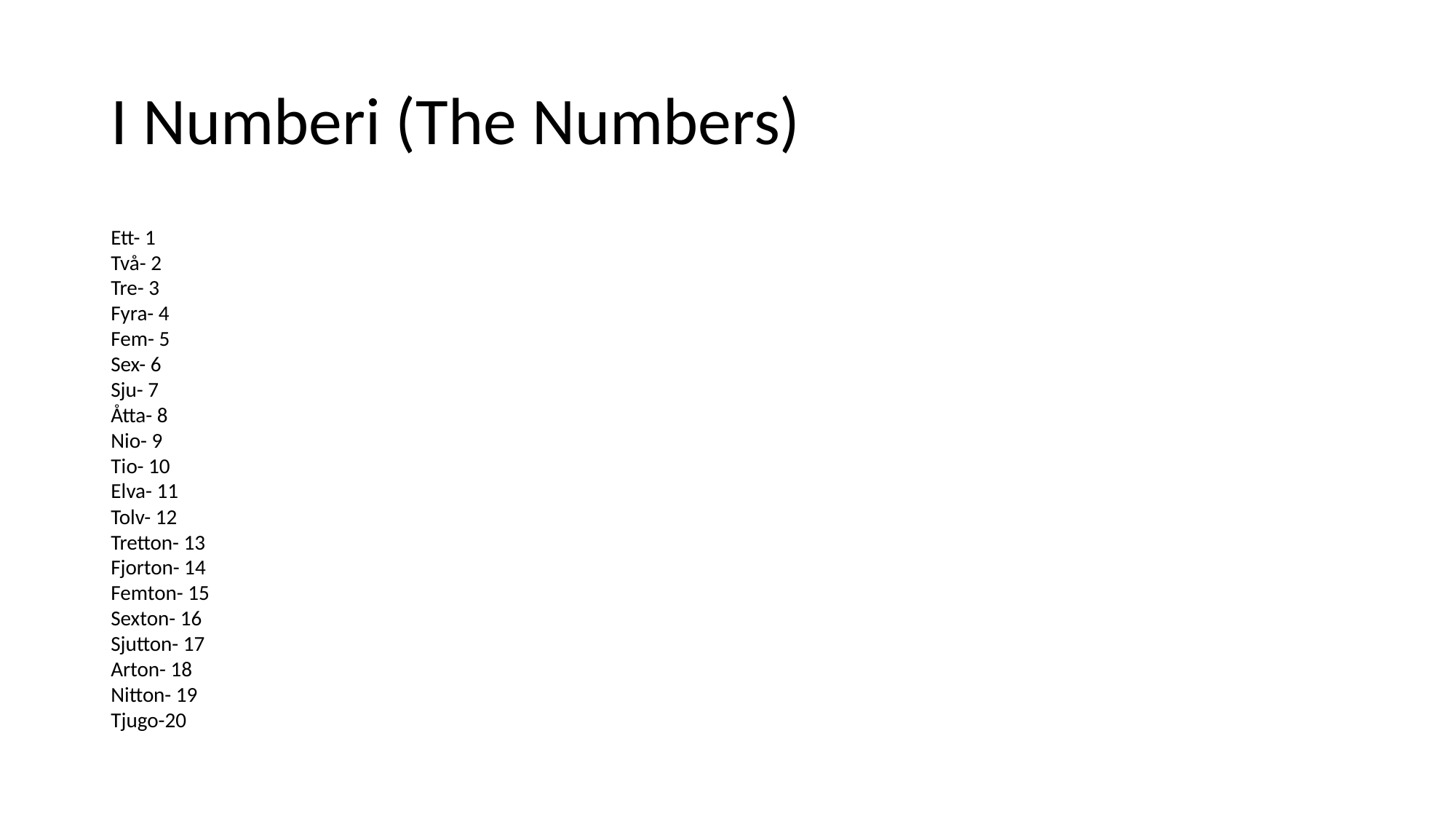

# I Numberi (The Numbers)
Ett- 1
Två- 2
Tre- 3
Fyra- 4
Fem- 5
Sex- 6
Sju- 7
Åtta- 8
Nio- 9
Tio- 10
Elva- 11
Tolv- 12
Tretton- 13
Fjorton- 14
Femton- 15
Sexton- 16
Sjutton- 17
Arton- 18
Nitton- 19
Tjugo-20